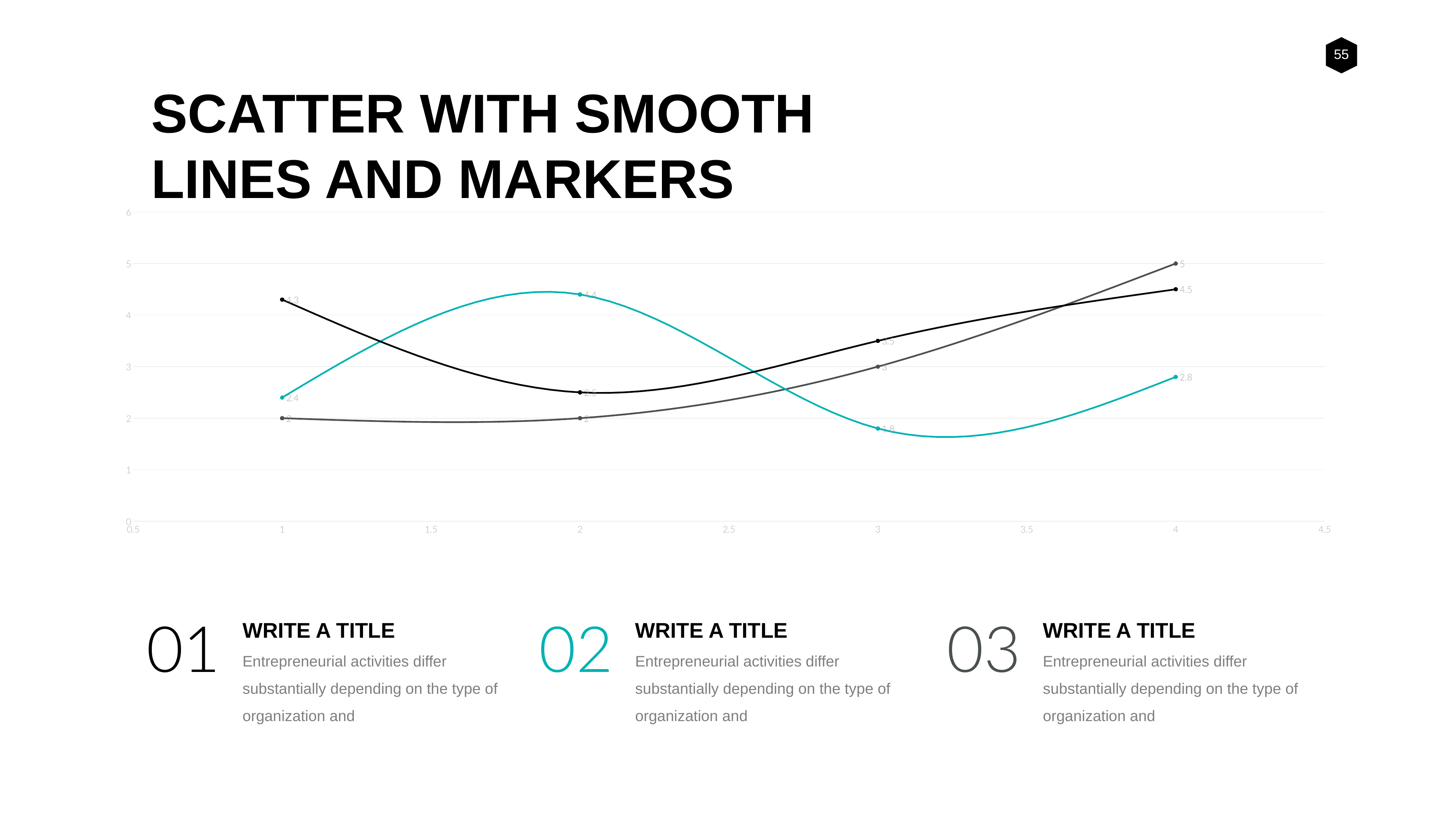

SCATTER WITH SMOOTH
LINES AND MARKERS

### Chart

| Category | Series 1 | Series 2 | Series 3 |
|---|---|---|---|
WRITE A TITLE
Entrepreneurial activities differ substantially depending on the type of organization and
WRITE A TITLE
Entrepreneurial activities differ substantially depending on the type of organization and
WRITE A TITLE
Entrepreneurial activities differ substantially depending on the type of organization and
01
02
03